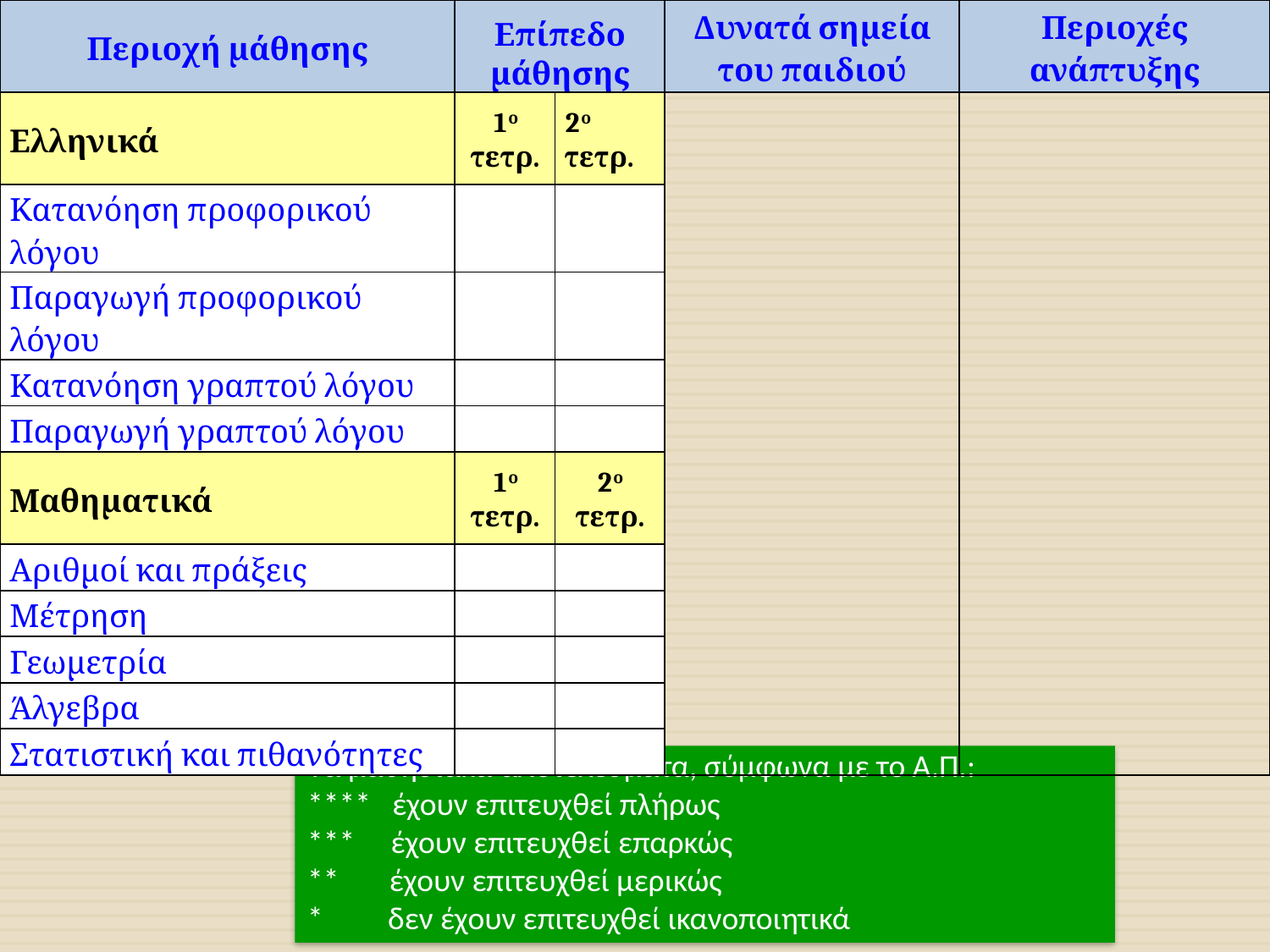

| Περιοχή μάθησης | Επίπεδο μάθησης |  | Δυνατά σημεία του παιδιού | Περιοχές ανάπτυξης |
| --- | --- | --- | --- | --- |
| Ελληνικά | 1ο τετρ. | 2ο τετρ. |  |  |
| Κατανόηση προφορικού λόγου |  |  |  |  |
| Παραγωγή προφορικού λόγου |  |  |  |  |
| Κατανόηση γραπτού λόγου |  |  |  |  |
| Παραγωγή γραπτού λόγου |  |  |  |  |
| Μαθηματικά | 1ο τετρ. | 2ο τετρ. |  |  |
| Αριθμοί και πράξεις |  |  |  |  |
| Μέτρηση |  |  |  |  |
| Γεωμετρία |  |  |  |  |
| Άλγεβρα |  |  |  |  |
| Στατιστική και πιθανότητες |  |  |  |  |
Τα μαθησιακά αποτελέσματα, σύμφωνα με το Α.Π.:
****   έχουν επιτευχθεί πλήρως
***     έχουν επιτευχθεί επαρκώς
**       έχουν επιτευχθεί μερικώς
*         δεν έχουν επιτευχθεί ικανοποιητικά